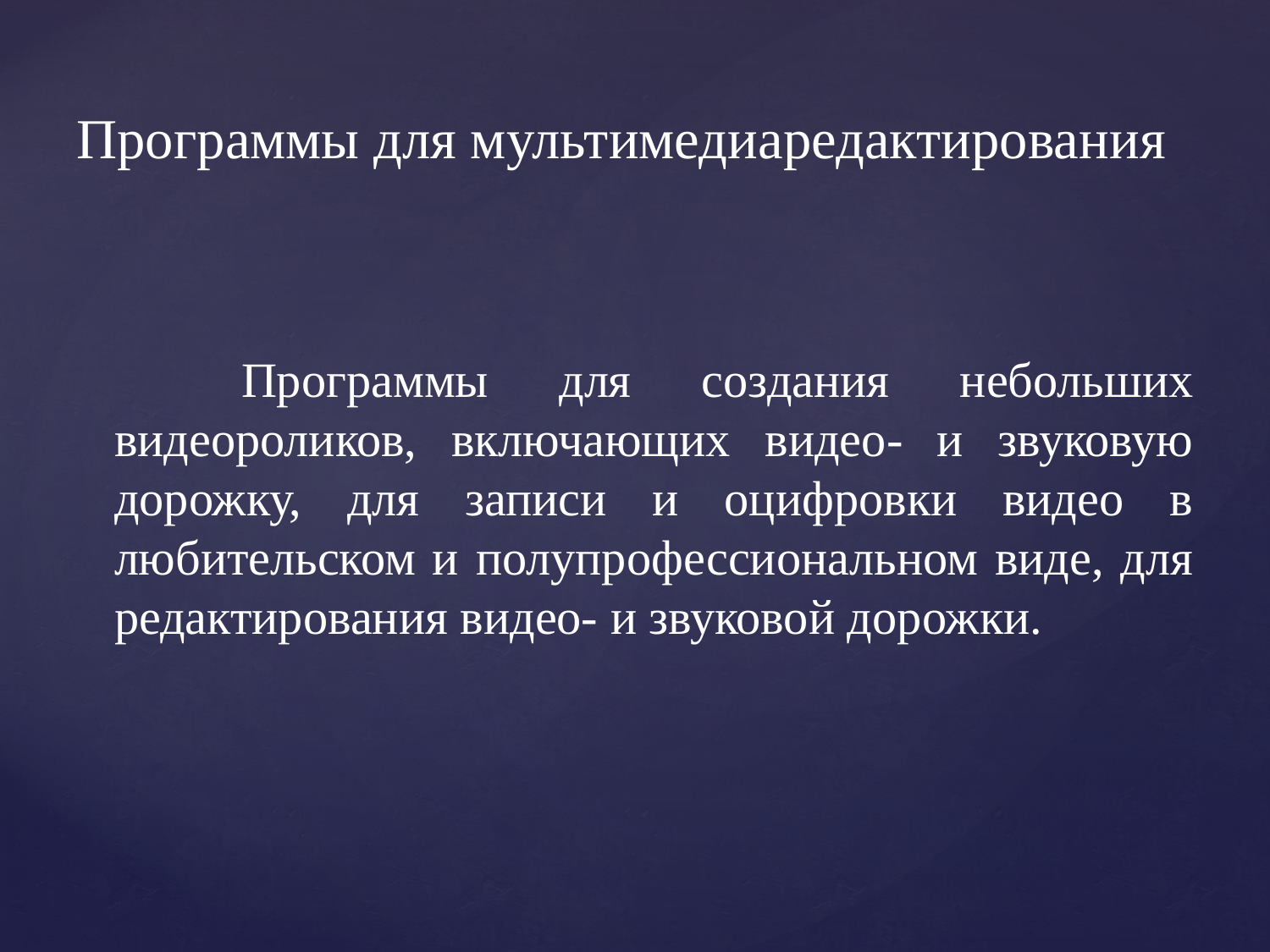

# Программы для мультимедиаредактирования
		Программы для создания небольших видеороликов, включающих видео- и звуковую дорожку, для записи и оцифровки видео в любительском и полупрофессиональном виде, для редактирования видео- и звуковой дорожки.